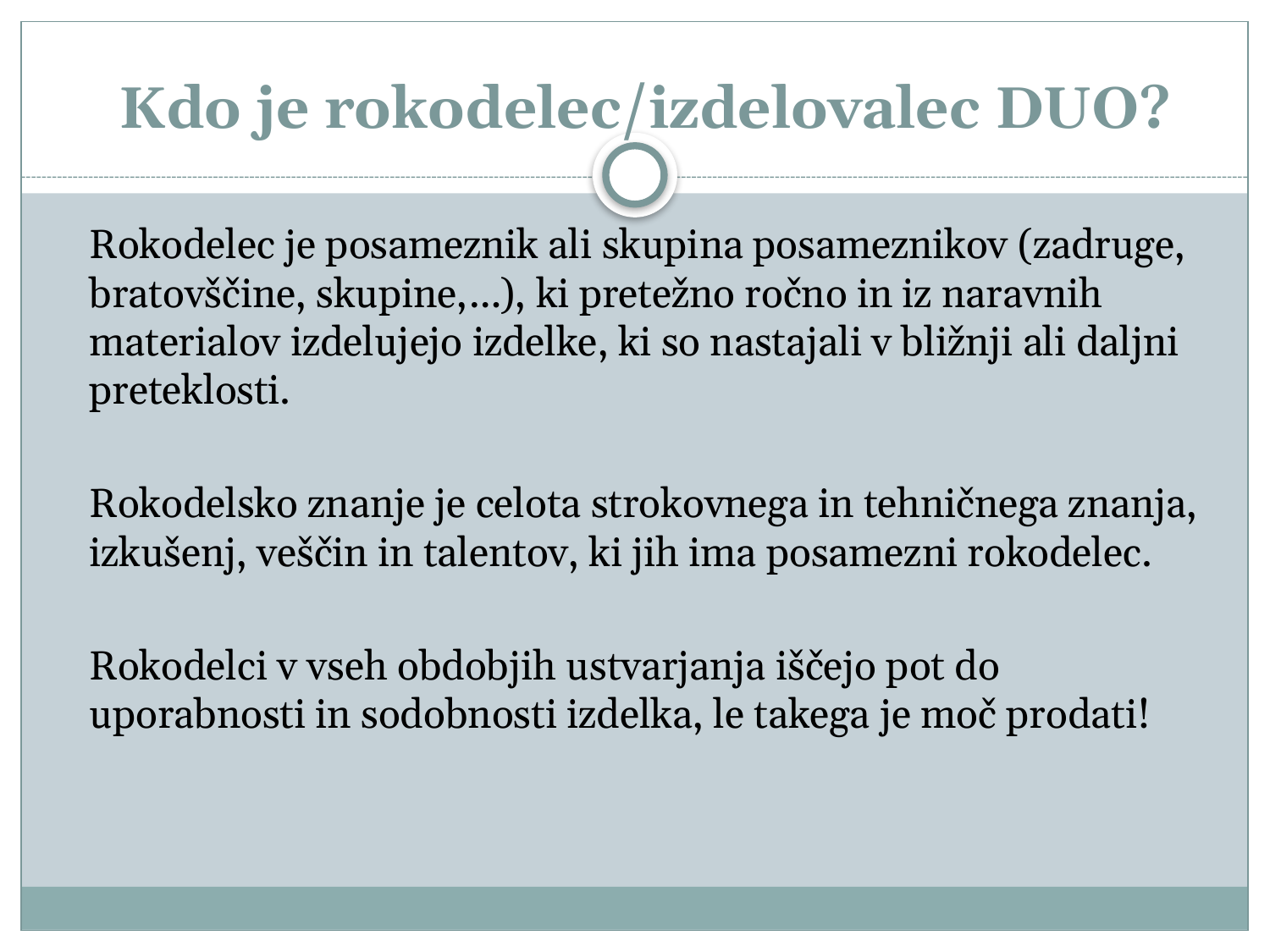

# Kdo je rokodelec/izdelovalec DUO?
	Rokodelec je posameznik ali skupina posameznikov (zadruge, bratovščine, skupine,…), ki pretežno ročno in iz naravnih materialov izdelujejo izdelke, ki so nastajali v bližnji ali daljni  preteklosti.

	Rokodelsko znanje je celota strokovnega in tehničnega znanja, izkušenj, veščin in talentov, ki jih ima posamezni rokodelec.

	Rokodelci v vseh obdobjih ustvarjanja iščejo pot do uporabnosti in sodobnosti izdelka, le takega je moč prodati!